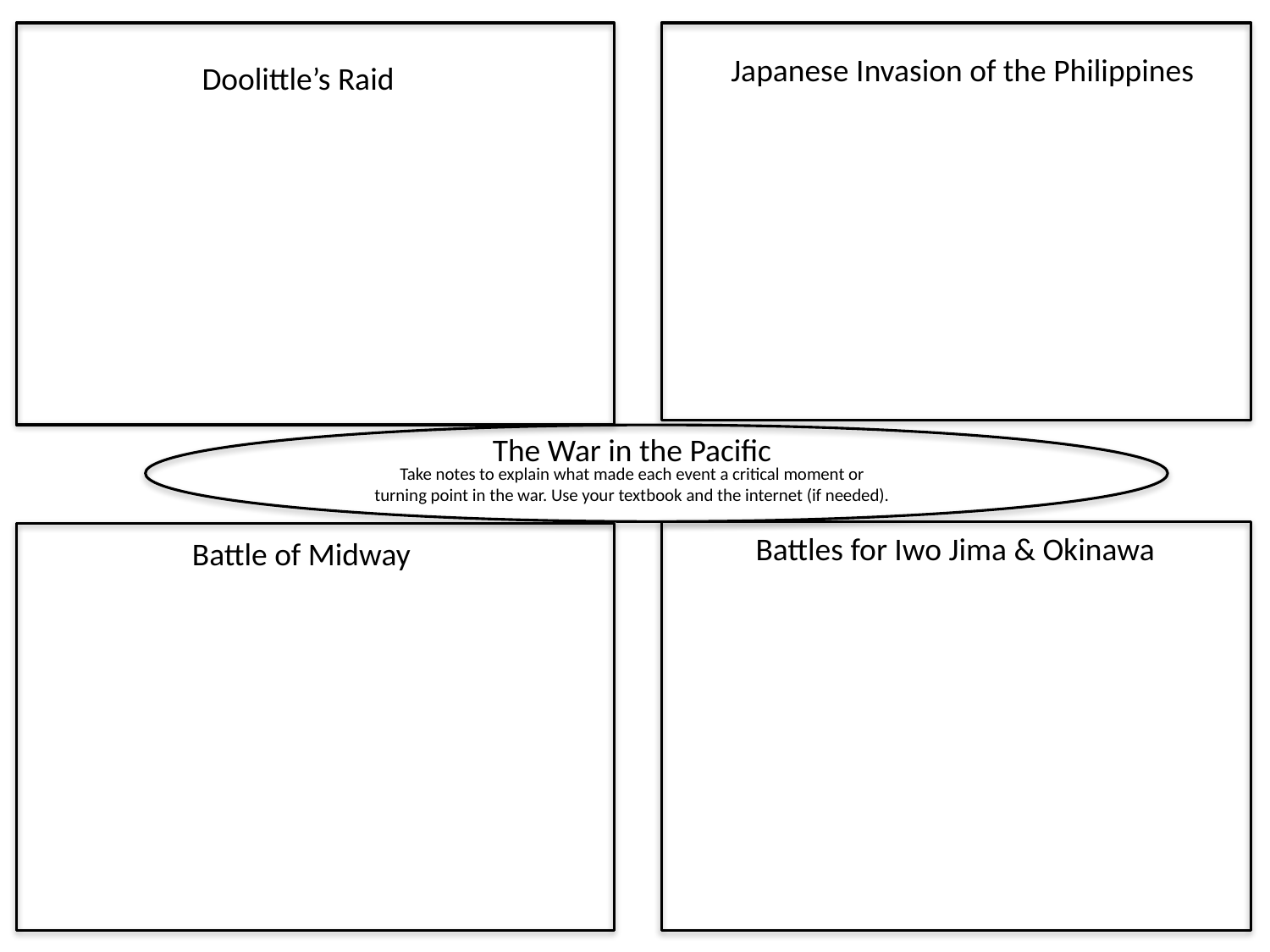

Japanese Invasion of the Philippines
Doolittle’s Raid
The War in the Pacific

Take notes to explain what made each event a critical moment or turning point in the war. Use your textbook and the internet (if needed).

Battles for Iwo Jima & Okinawa

Battle of Midway